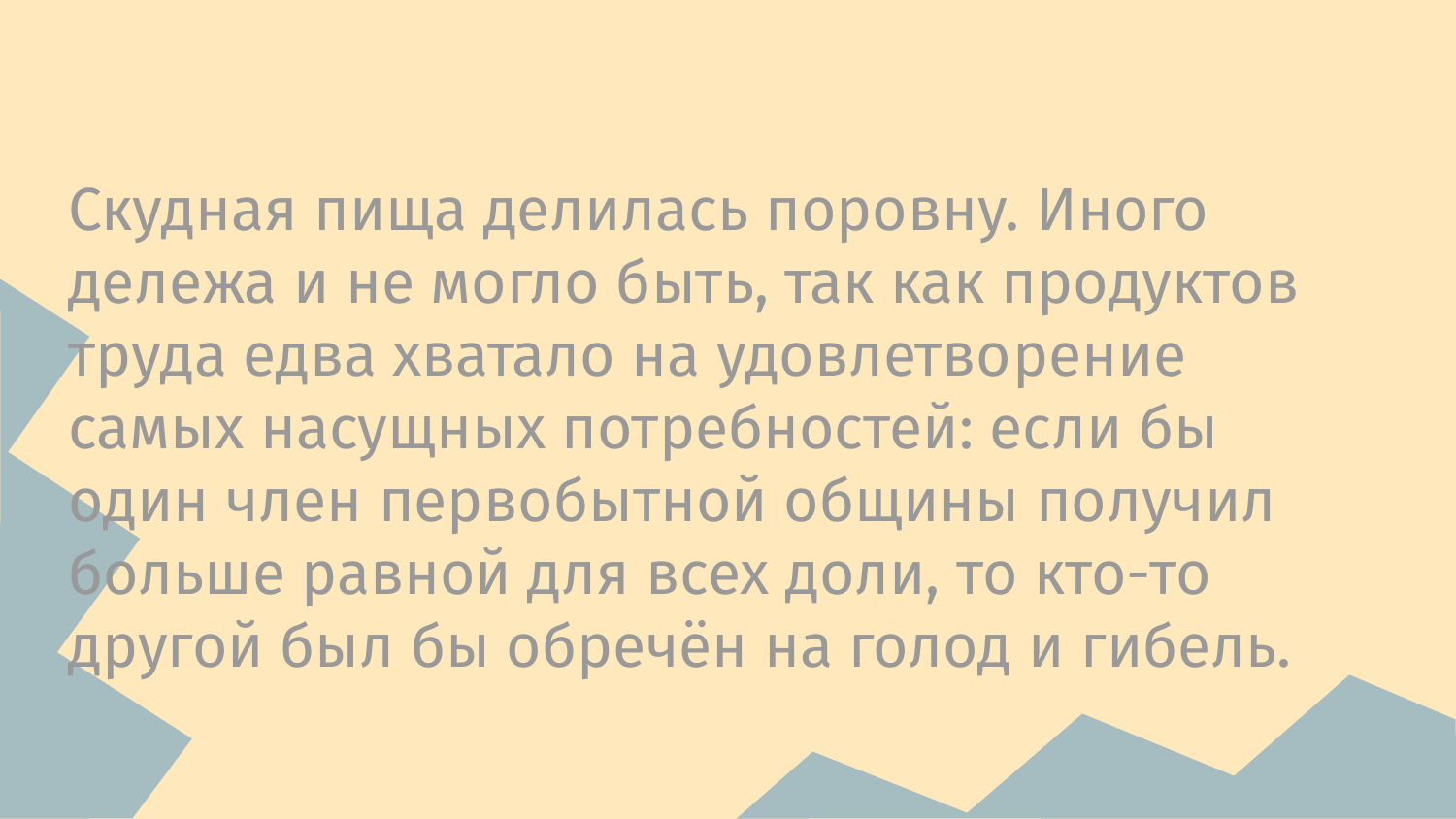

#
Скудная пища делилась поровну. Иного дележа и не могло быть, так как продуктов труда едва хватало на удовлетво­рение самых насущных потребностей: если бы один член перво­бытной общины получил больше равной для всех доли, то кто-то другой был бы обречён на голод и гибель.